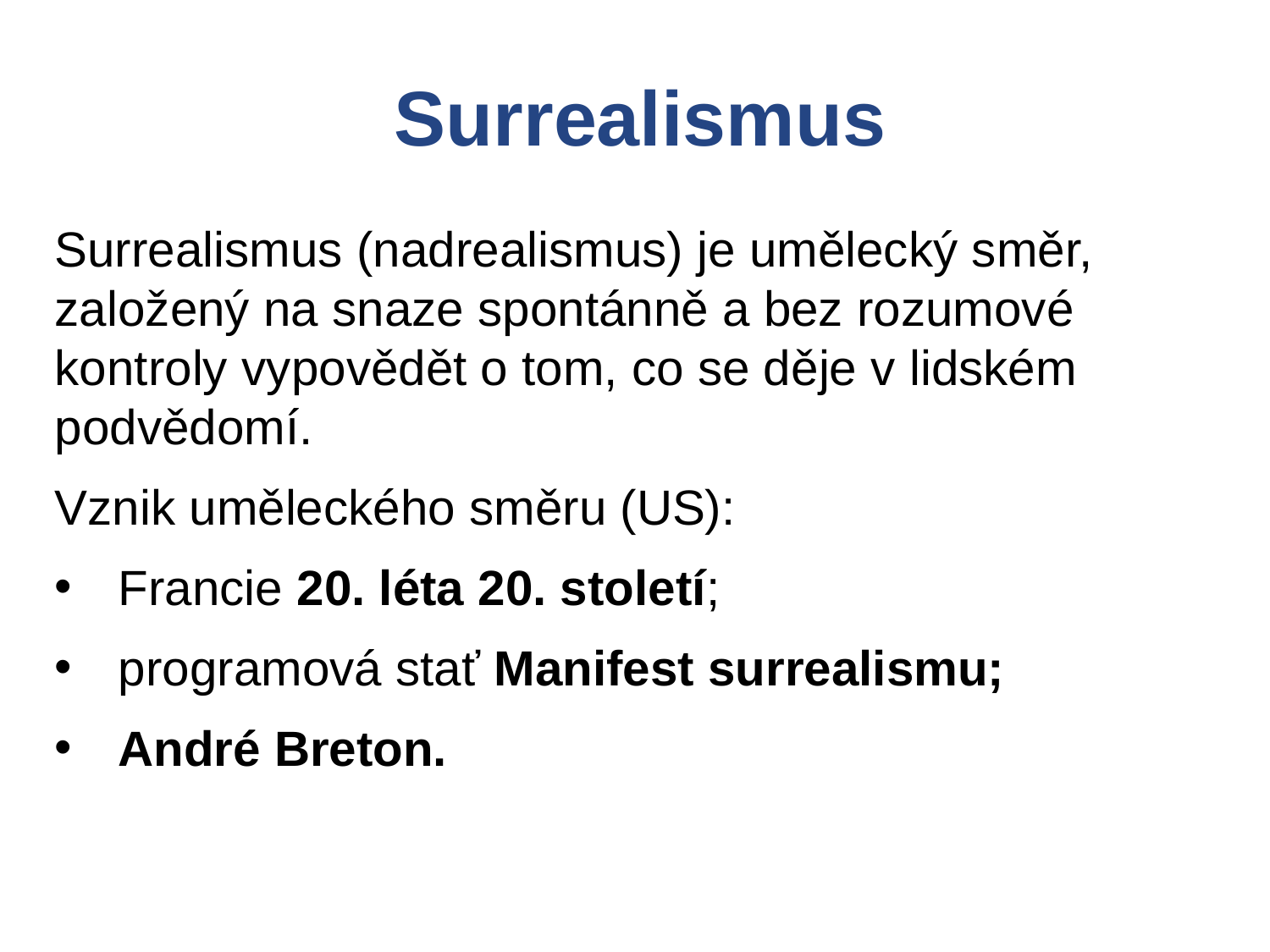

Surrealismus
Surrealismus (nadrealismus) je umělecký směr, založený na snaze spontánně a bez rozumové kontroly vypovědět o tom, co se děje v lidském podvědomí.
Vznik uměleckého směru (US):
Francie 20. léta 20. století;
programová stať Manifest surrealismu;
André Breton.